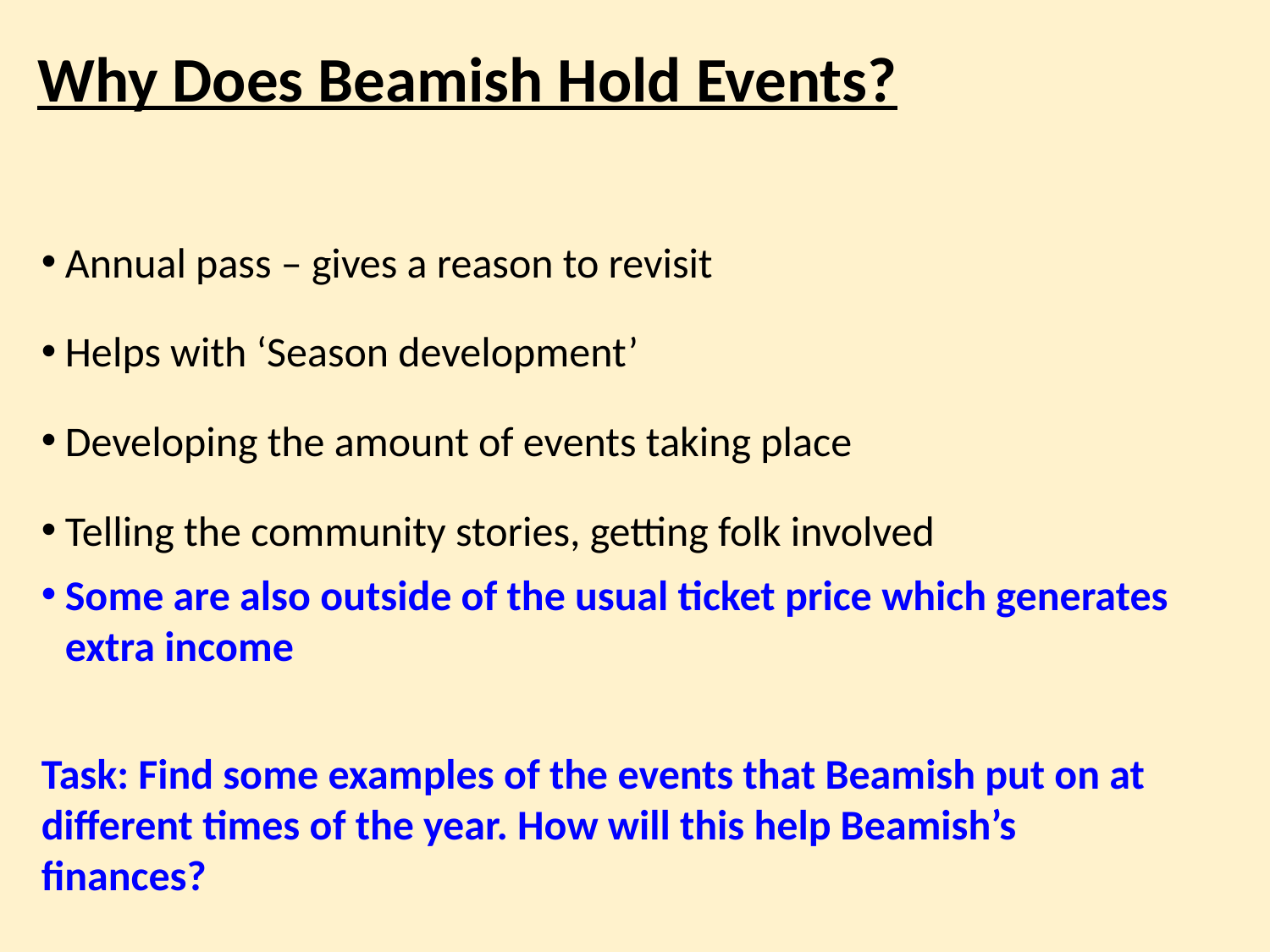

# Why Does Beamish Hold Events?

Annual pass – gives a reason to revisit
Helps with ‘Season development’
Developing the amount of events taking place
Telling the community stories, getting folk involved
Some are also outside of the usual ticket price which generates extra income

Task: Find some examples of the events that Beamish put on at different times of the year. How will this help Beamish’s finances?